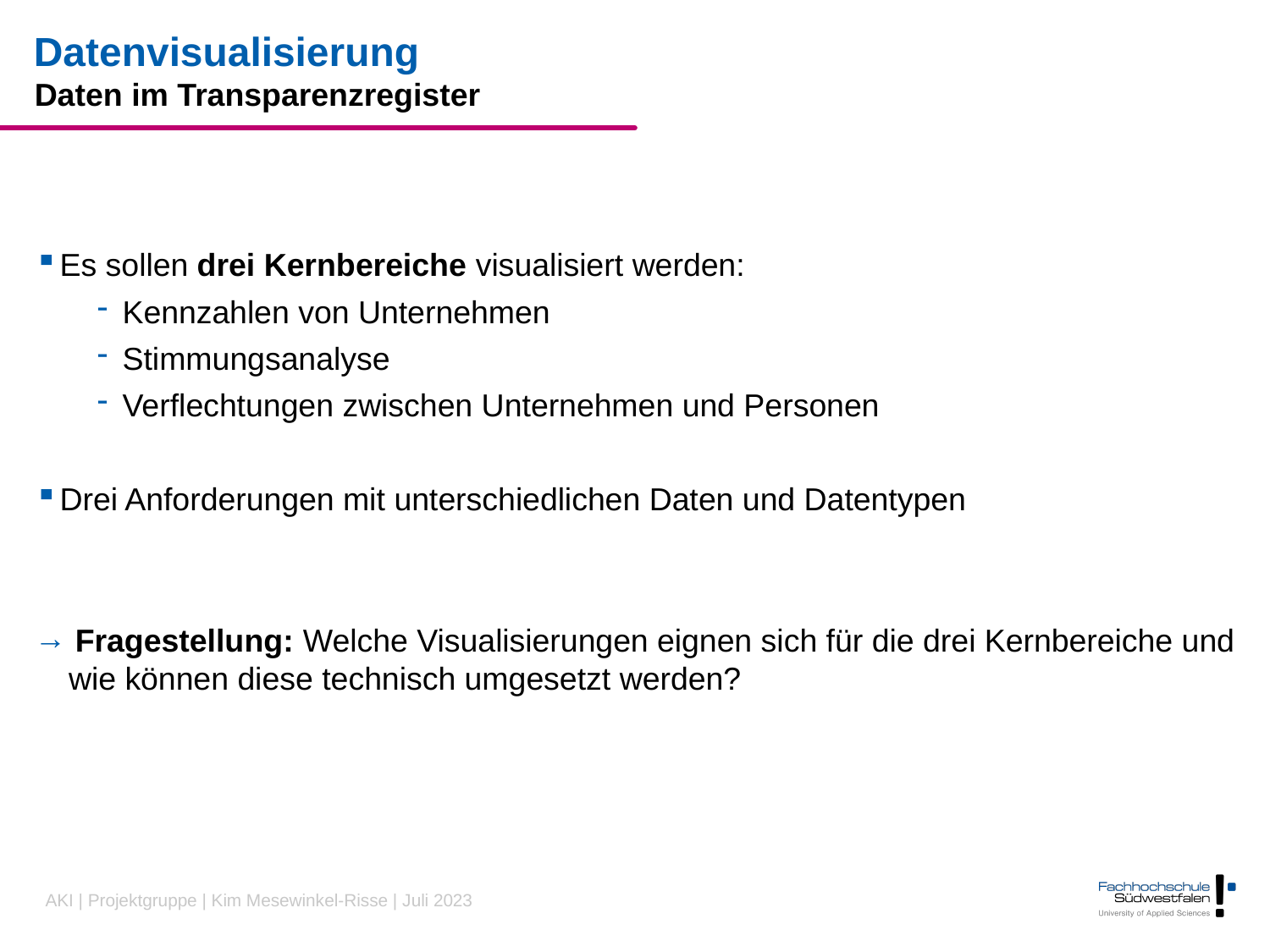

# Datenvisualisierung
Daten im Transparenzregister
Es sollen drei Kernbereiche visualisiert werden:
Kennzahlen von Unternehmen
Stimmungsanalyse
Verflechtungen zwischen Unternehmen und Personen

Drei Anforderungen mit unterschiedlichen Daten und Datentypen

 Fragestellung: Welche Visualisierungen eignen sich für die drei Kernbereiche und
 wie können diese technisch umgesetzt werden?

AKI | Projektgruppe | Kim Mesewinkel-Risse | Juli 2023